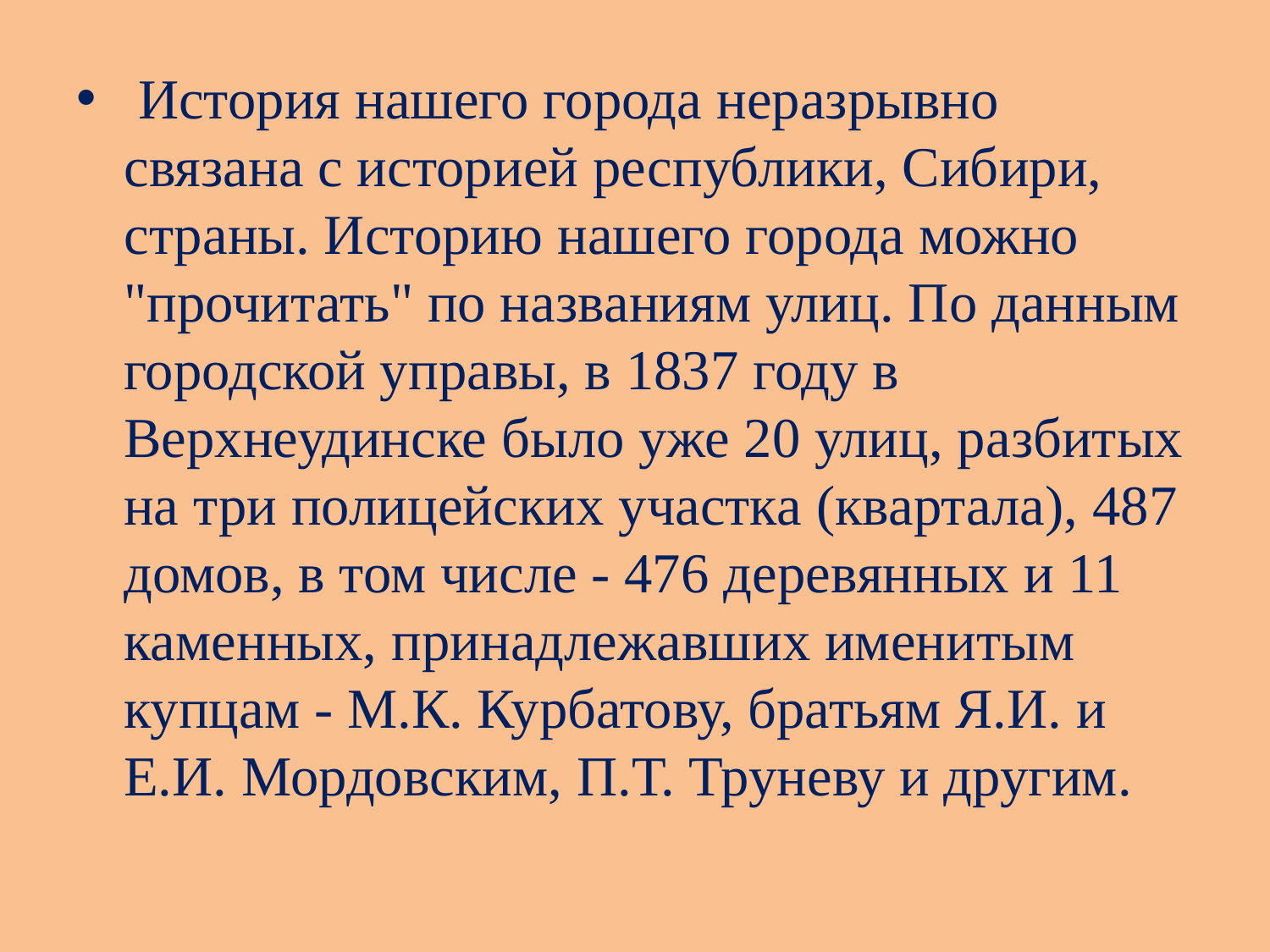

#
 История нашего города неразрывно связана с историей республики, Сибири, страны. Историю нашего города можно "прочитать" по названиям улиц. По данным городской управы, в 1837 году в Верхнеудинске было уже 20 улиц, разбитых на три полицейских участка (квартала), 487 домов, в том числе - 476 деревянных и 11 каменных, принадлежавших именитым купцам - М.К. Курбатову, братьям Я.И. и Е.И. Мордовским, П.Т. Труневу и другим.